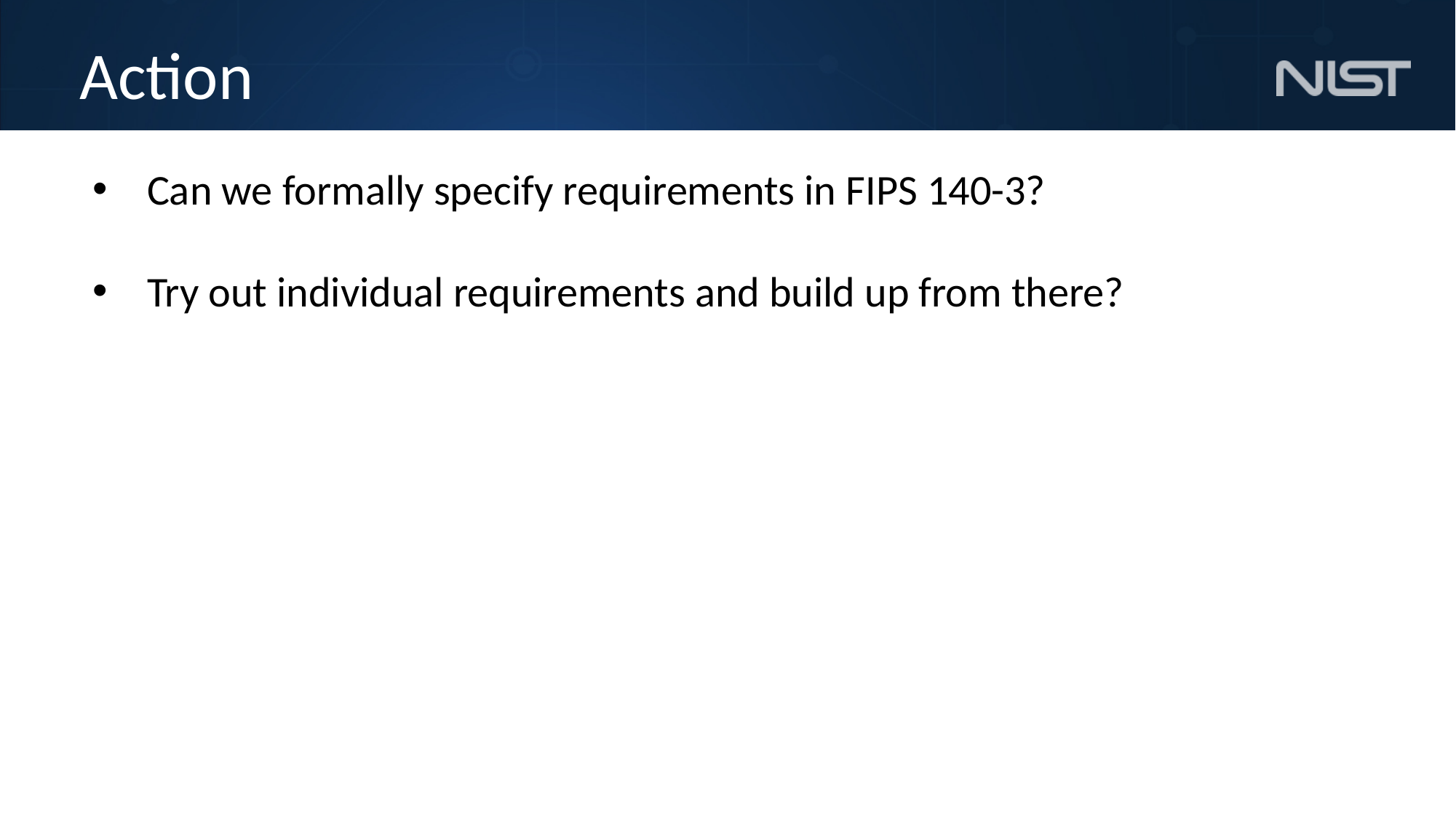

# Action
Can we formally specify requirements in FIPS 140-3?
Try out individual requirements and build up from there?